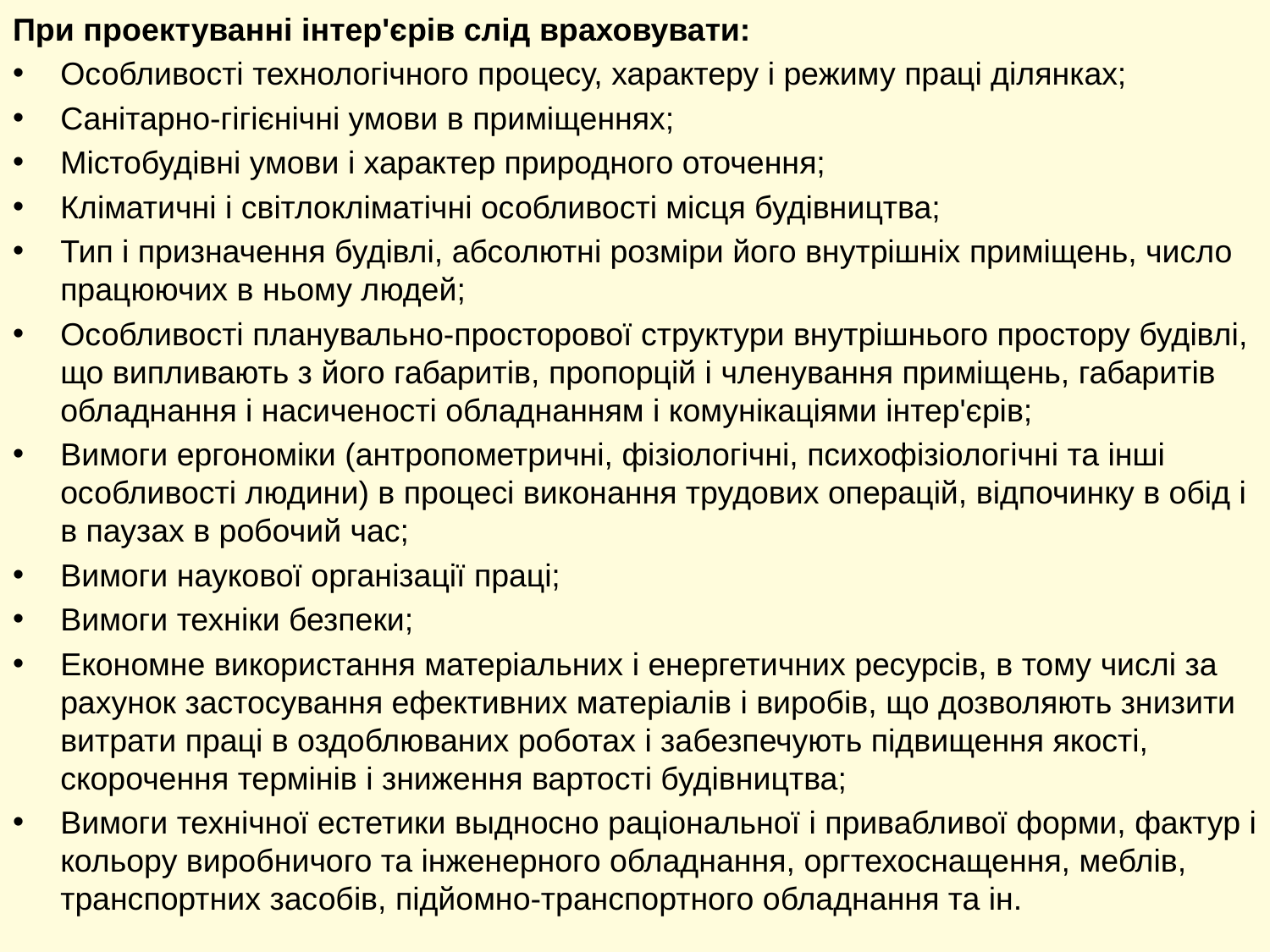

При проектуванні інтер'єрів слід враховувати:
Особливості технологічного процесу, характеру і режиму праці ділянках;
Санітарно-гігієнічні умови в приміщеннях;
Містобудівні умови і характер природного оточення;
Кліматичні і світлокліматічні особливості місця будівництва;
Тип і призначення будівлі, абсолютні розміри його внутрішніх приміщень, число працюючих в ньому людей;
Особливості планувально-просторової структури внутрішнього простору будівлі, що випливають з його габаритів, пропорцій і членування приміщень, габаритів обладнання і насиченості обладнанням і комунікаціями інтер'єрів;
Вимоги ергономіки (антропометричні, фізіологічні, психофізіологічні та інші особливості людини) в процесі виконання трудових операцій, відпочинку в обід і в паузах в робочий час;
Вимоги наукової організації праці;
Вимоги техніки безпеки;
Економне використання матеріальних і енергетичних ресурсів, в тому числі за рахунок застосування ефективних матеріалів і виробів, що дозволяють знизити витрати праці в оздоблюваних роботах і забезпечують підвищення якості, скорочення термінів і зниження вартості будівництва;
Вимоги технічної естетики выдносно раціональної і привабливої форми, фактур і кольору виробничого та інженерного обладнання, оргтехоснащення, меблів, транспортних засобів, підйомно-транспортного обладнання та ін.